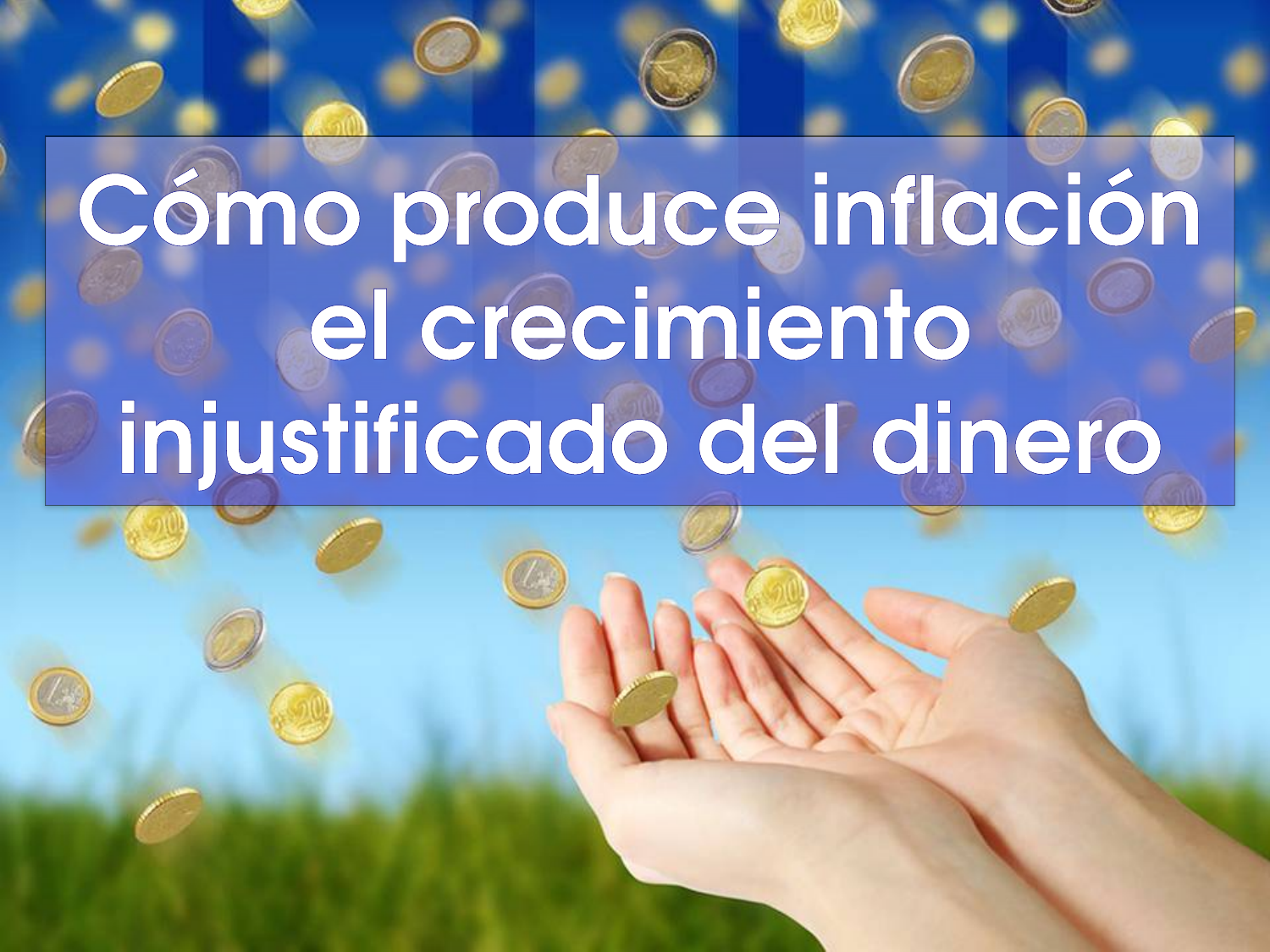

Cómo produce inflación el crecimiento injustificado del dinero